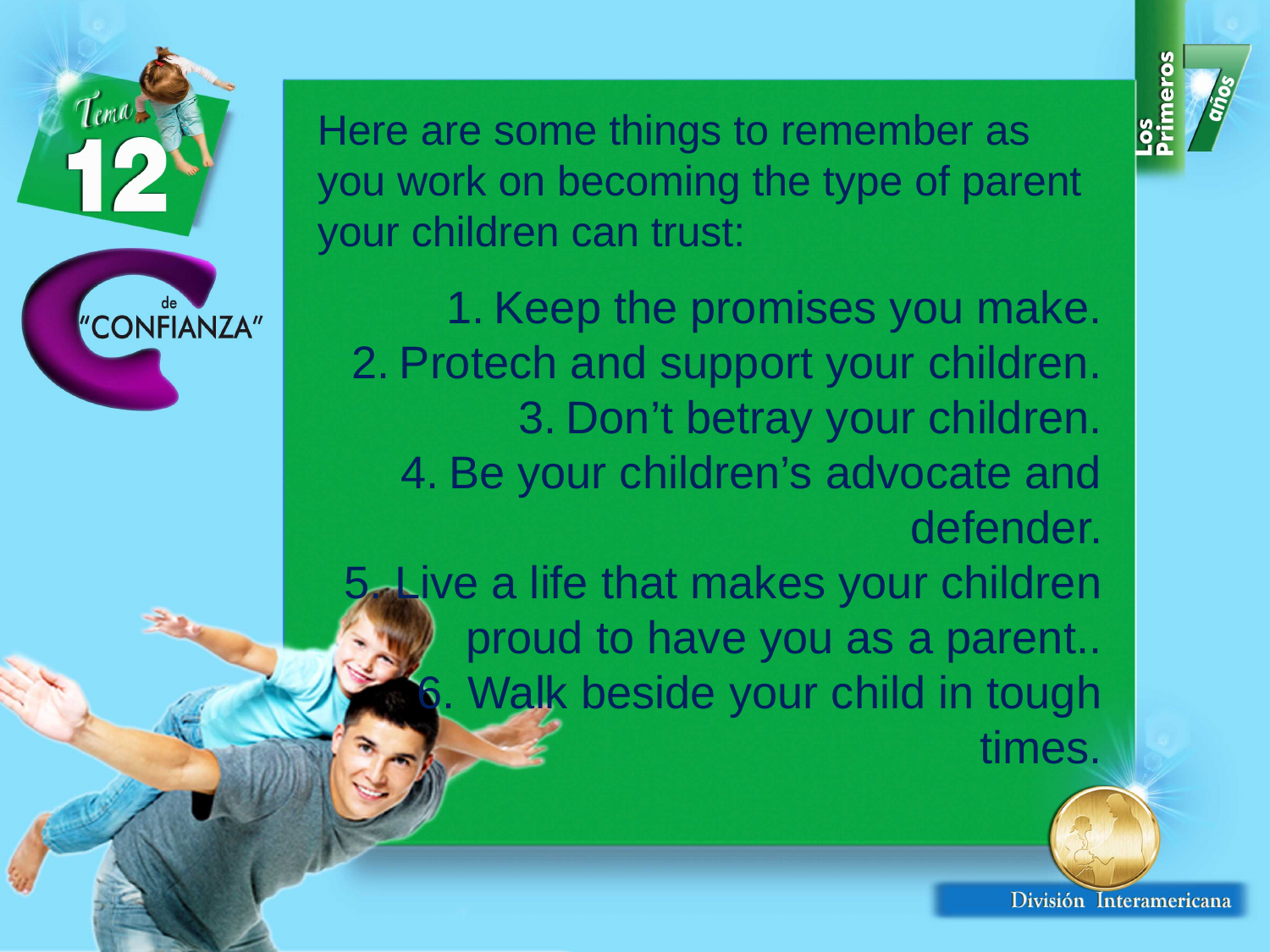

Here are some things to remember as you work on becoming the type of parent your children can trust:

Keep the promises you make.
Protech and support your children.
Don’t betray your children.
Be your children’s advocate and defender.
5. Live a life that makes your children proud to have you as a parent..
6. Walk beside your child in tough times.